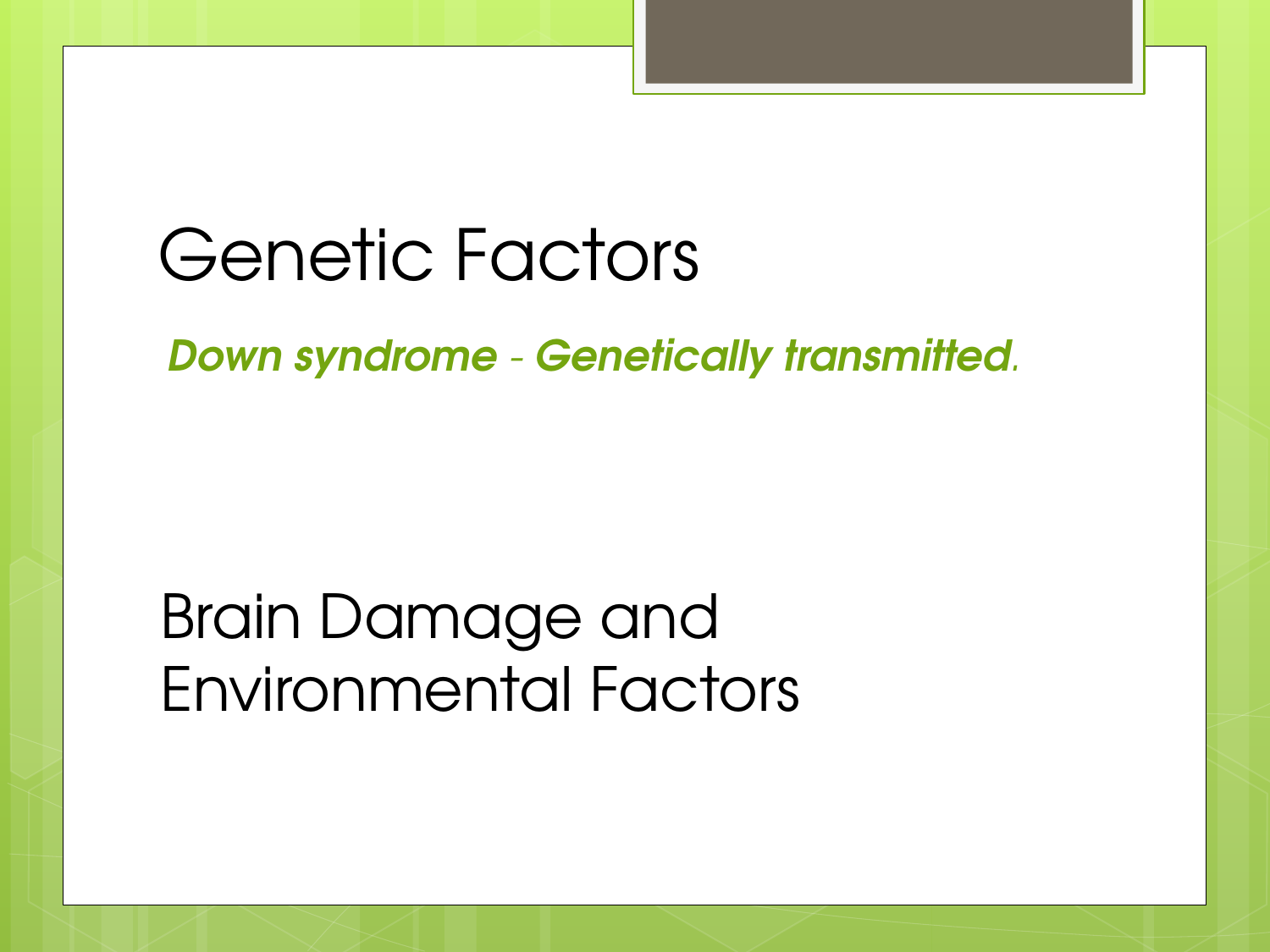

# Genetic Factors
Down syndrome - Genetically transmitted.
Brain Damage and Environmental Factors